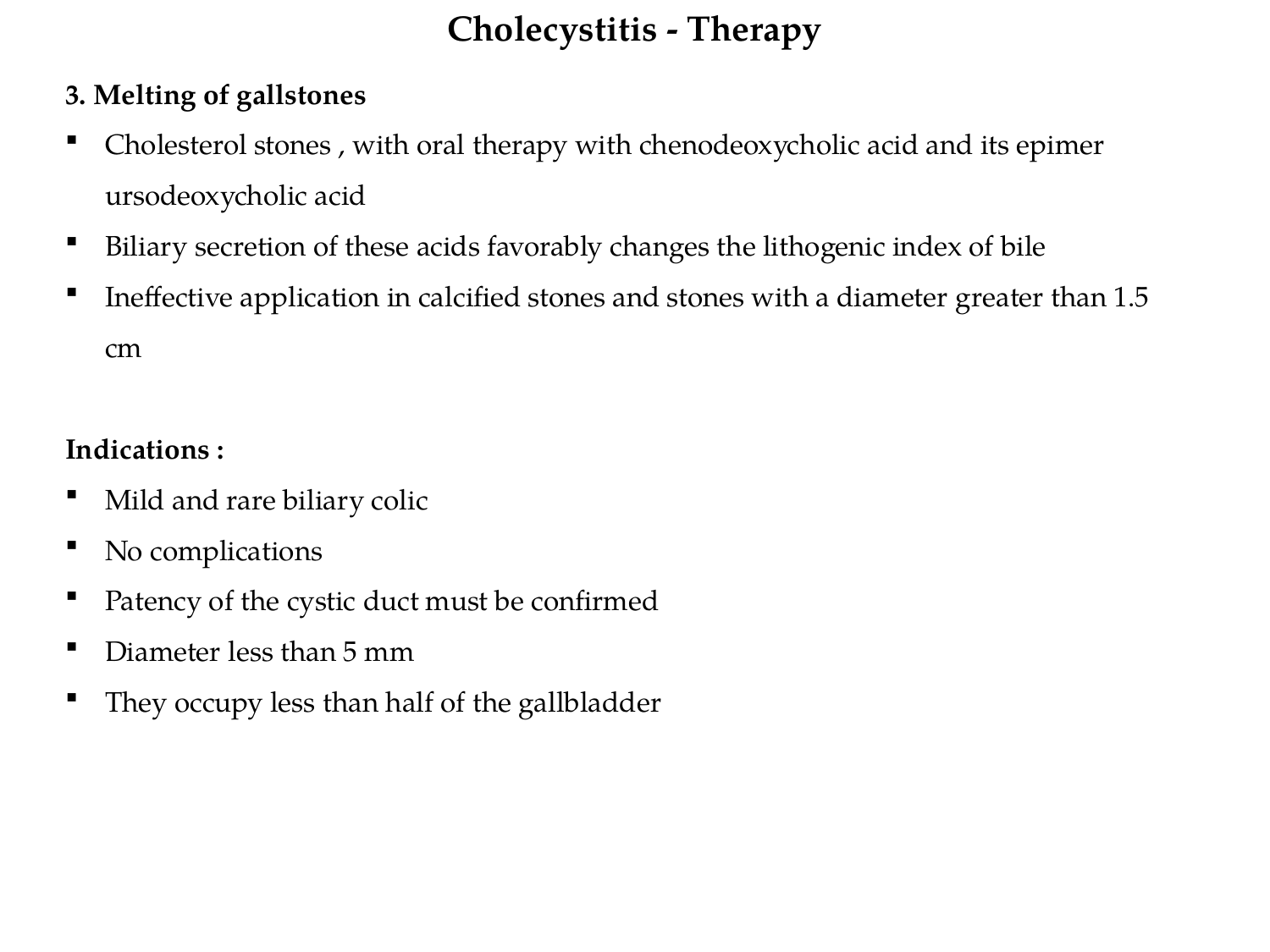

Cholecystitis - Therapy
3. Melting of gallstones
Cholesterol stones , with oral therapy with chenodeoxycholic acid and its epimer ursodeoxycholic acid
Biliary secretion of these acids favorably changes the lithogenic index of bile
Ineffective application in calcified stones and stones with a diameter greater than 1.5 cm

Indications :
Mild and rare biliary colic
No complications
Patency of the cystic duct must be confirmed
Diameter less than 5 mm
They occupy less than half of the gallbladder